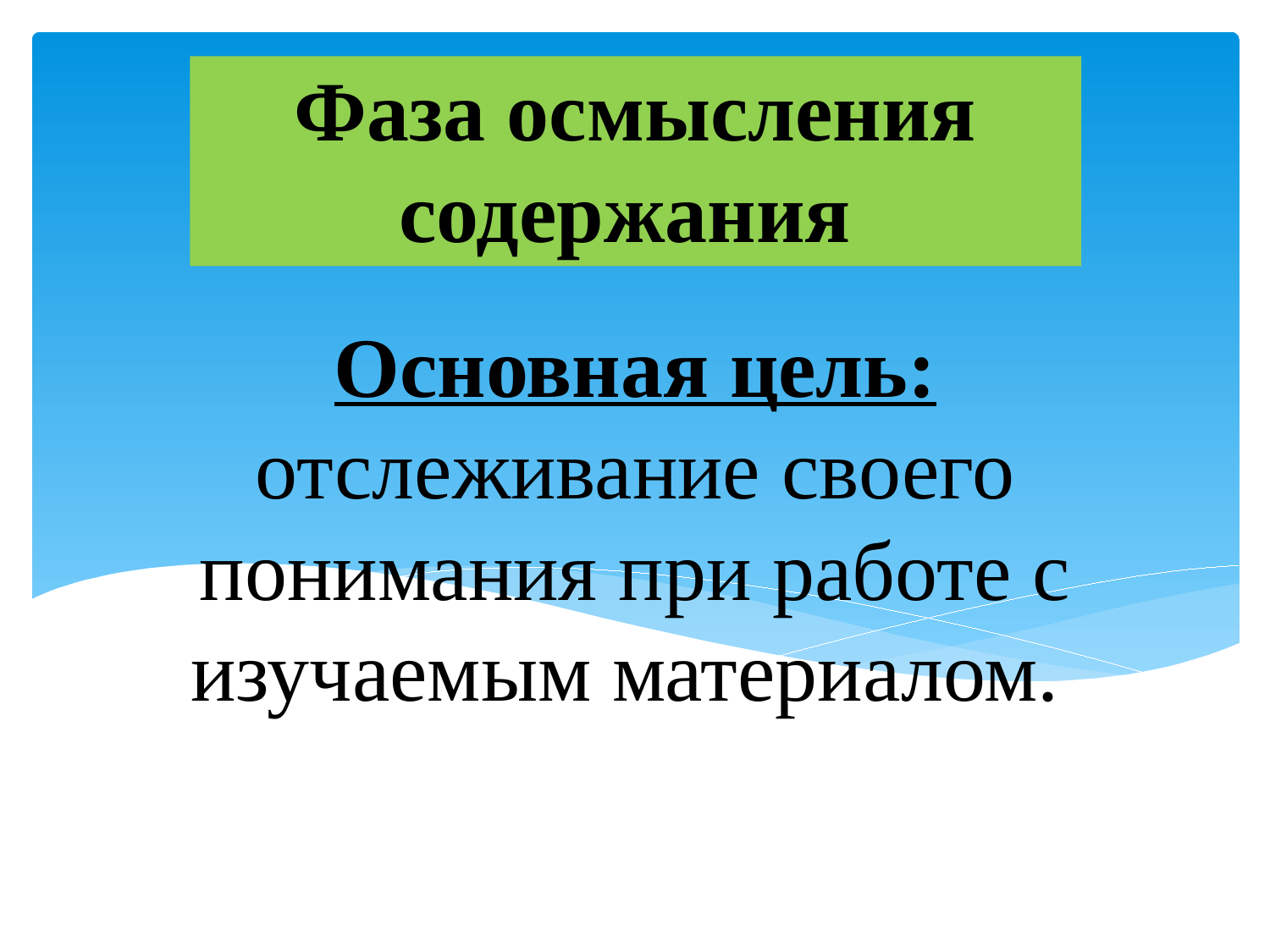

Фаза осмысления содержания
# Основная цель: отслеживание своего понимания при работе с изучаемым материалом.